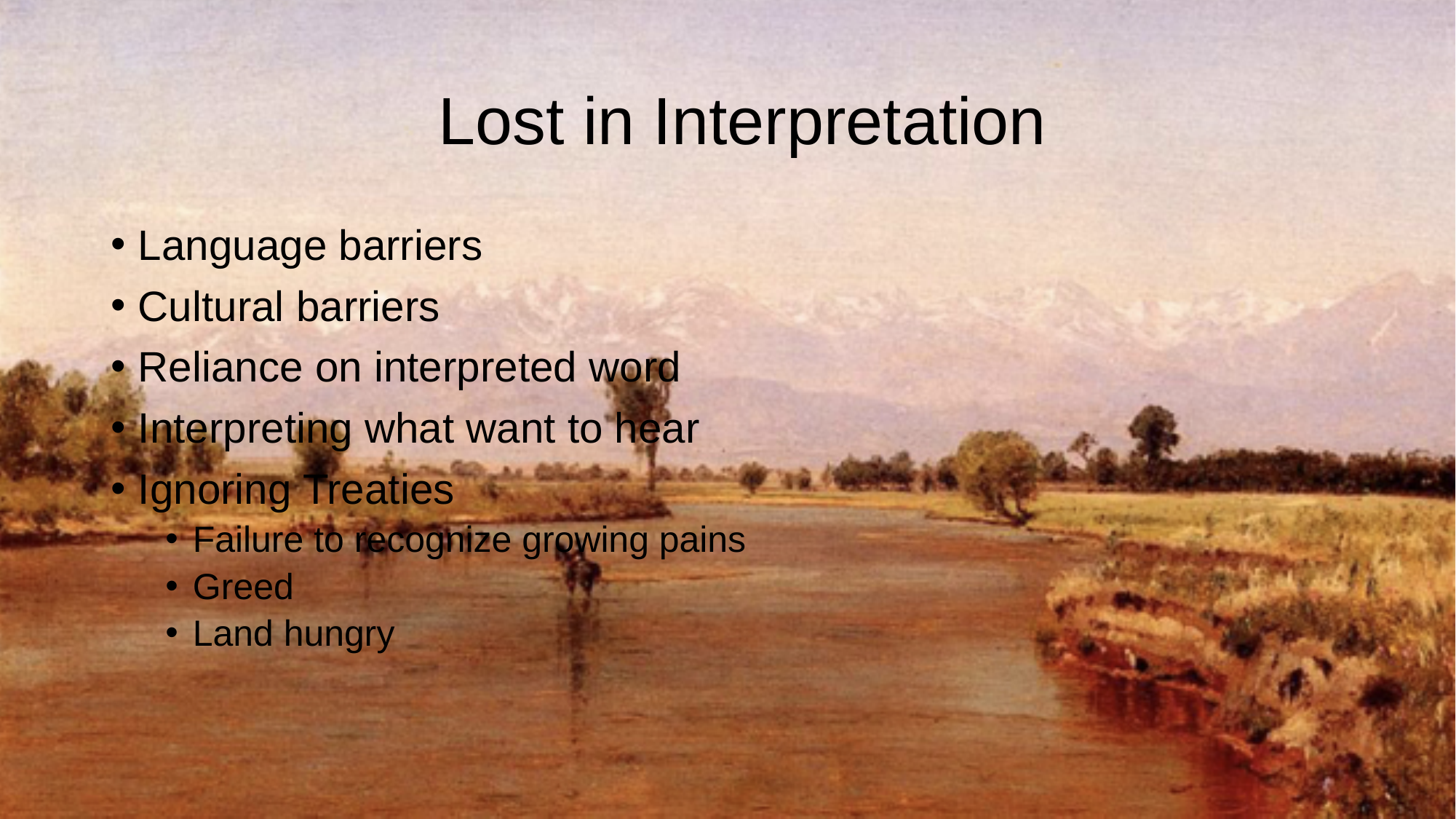

# Lost in Interpretation
Language barriers
Cultural barriers
Reliance on interpreted word
Interpreting what want to hear
Ignoring Treaties
Failure to recognize growing pains
Greed
Land hungry